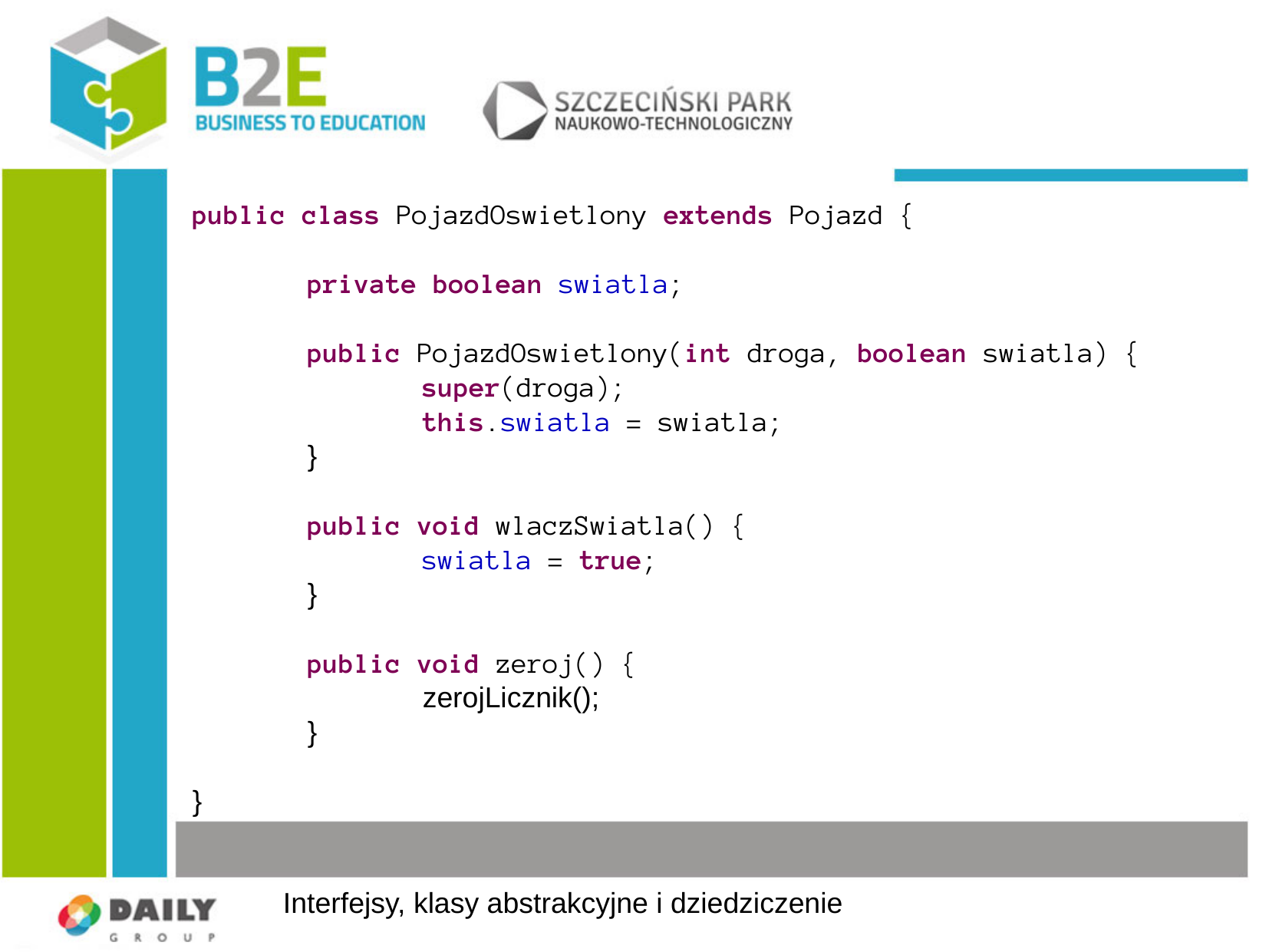

public class PojazdOswietlony extends Pojazd {

	private boolean swiatla;

	public PojazdOswietlony(int droga, boolean swiatla) {
		super(droga);
		this.swiatla = swiatla;
	}

	public void wlaczSwiatla() {
		swiatla = true;
	}

	public void zeroj() {
		zerojLicznik();
	}

}
Interfejsy, klasy abstrakcyjne i dziedziczenie